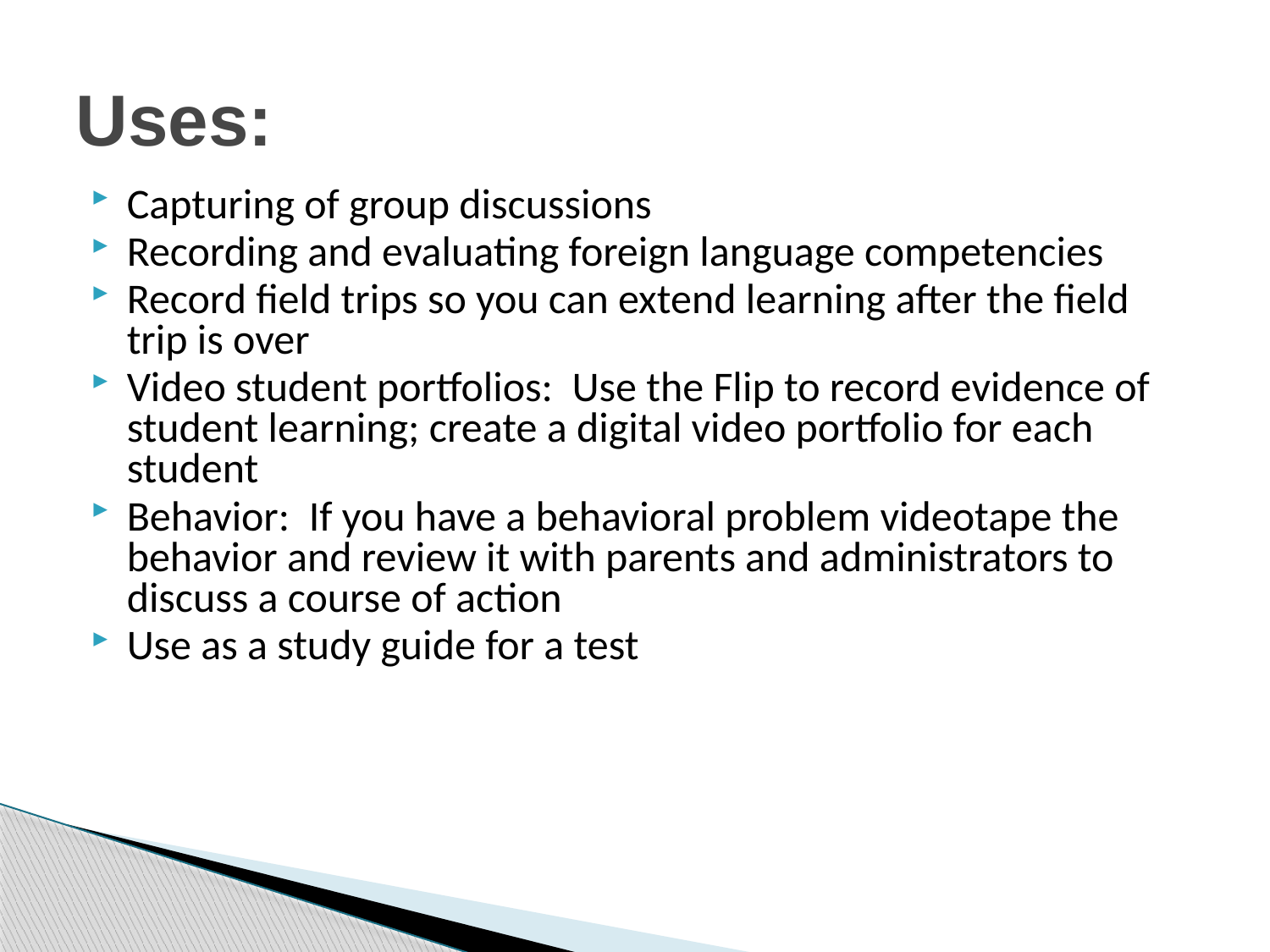

# Uses:
Capturing of group discussions
Recording and evaluating foreign language competencies
Record field trips so you can extend learning after the field trip is over
Video student portfolios:  Use the Flip to record evidence of student learning; create a digital video portfolio for each student
Behavior:  If you have a behavioral problem videotape the behavior and review it with parents and administrators to discuss a course of action
Use as a study guide for a test